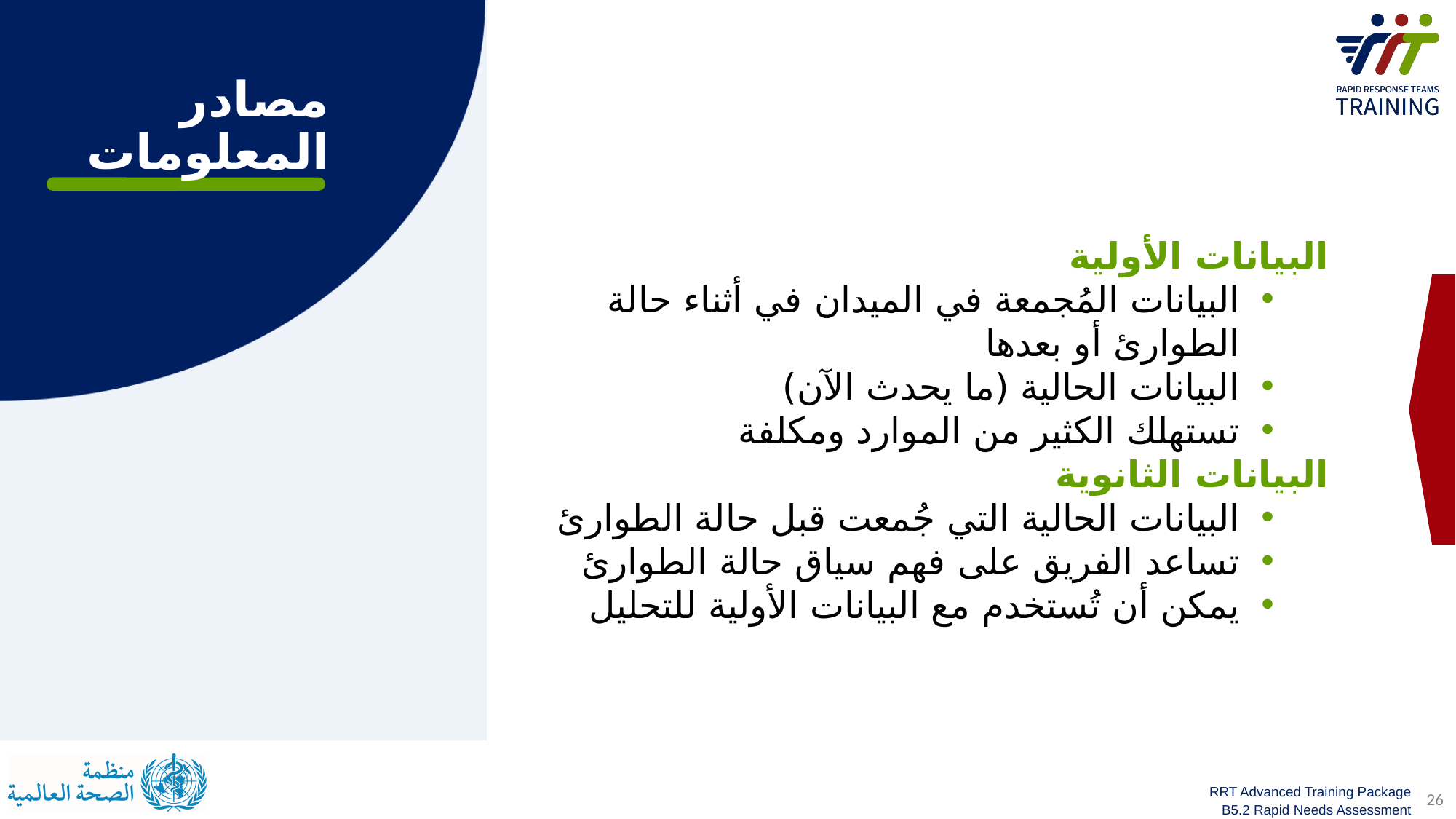

# مصادر المعلومات
البيانات الأولية
البيانات المُجمعة في الميدان في أثناء حالة الطوارئ أو بعدها
البيانات الحالية (ما يحدث الآن)
تستهلك الكثير من الموارد ومكلفة
البيانات الثانوية
البيانات الحالية التي جُمعت قبل حالة الطوارئ
تساعد الفريق على فهم سياق حالة الطوارئ
يمكن أن تُستخدم مع البيانات الأولية للتحليل